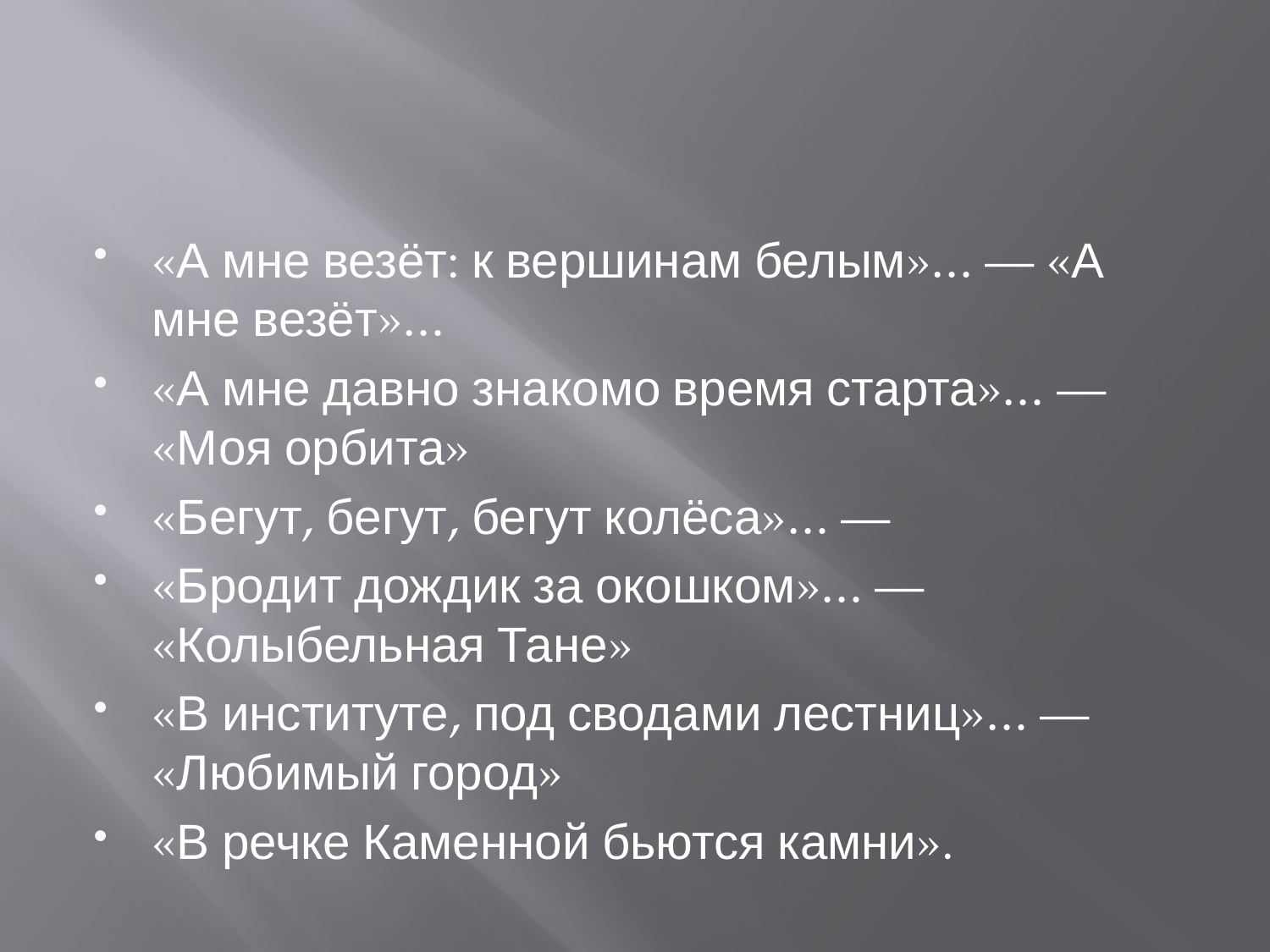

#
«А мне везёт: к вершинам белым»… — «А мне везёт»…
«А мне давно знакомо время старта»… — «Моя орбита»
«Бегут, бегут, бегут колёса»… —
«Бродит дождик за окошком»… — «Колыбельная Тане»
«В институте, под сводами лестниц»… — «Любимый город»
«В речке Каменной бьются камни».